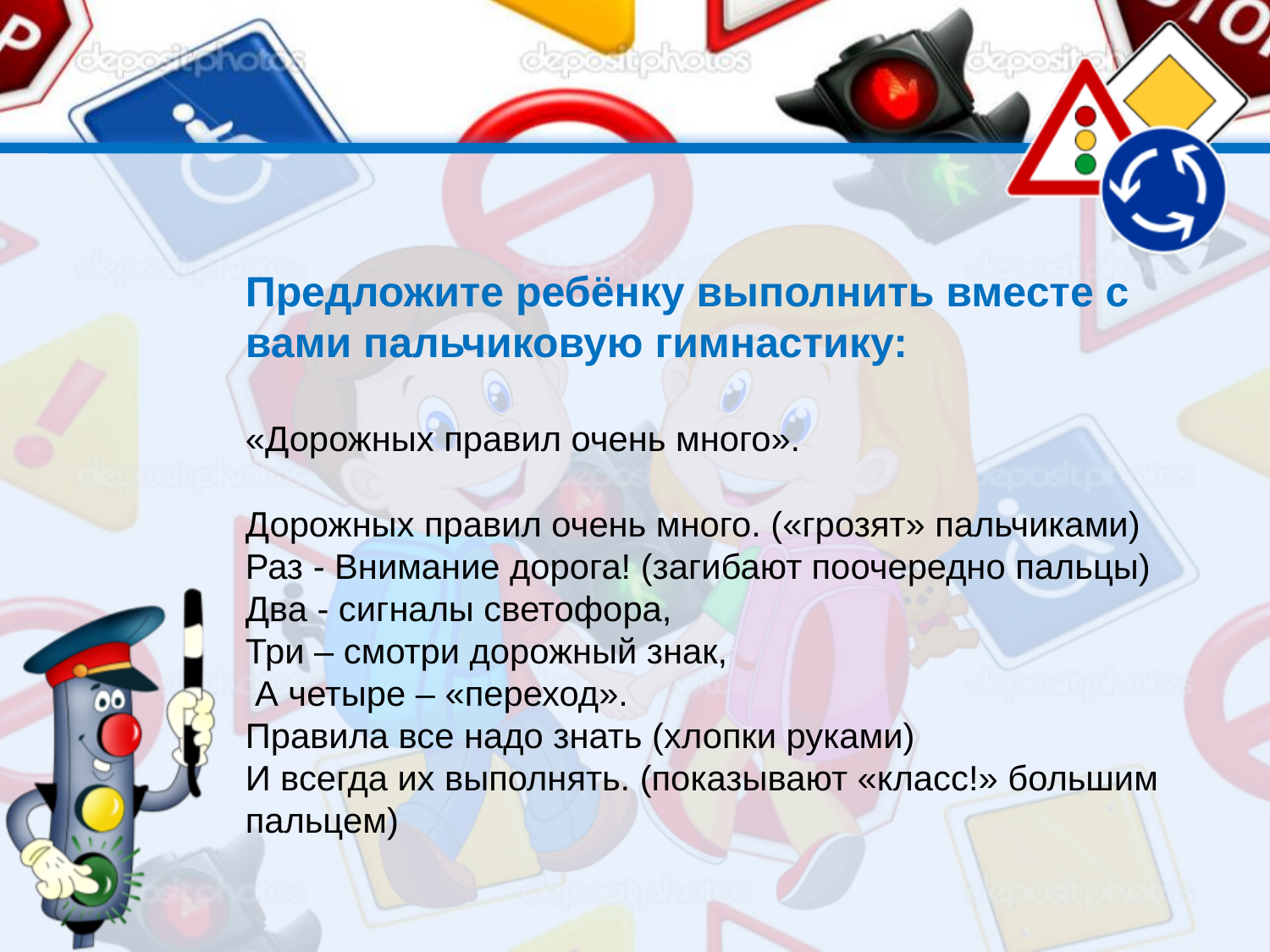

Предложите ребёнку выполнить вместе с вами пальчиковую гимнастику:

«Дорожных правил очень много».

Дорожных правил очень много. («грозят» пальчиками)
Раз - Внимание дорога! (загибают поочередно пальцы)
Два - сигналы светофора,
Три – смотри дорожный знак,
 А четыре – «переход».
Правила все надо знать (хлопки руками)
И всегда их выполнять. (показывают «класс!» большим пальцем)